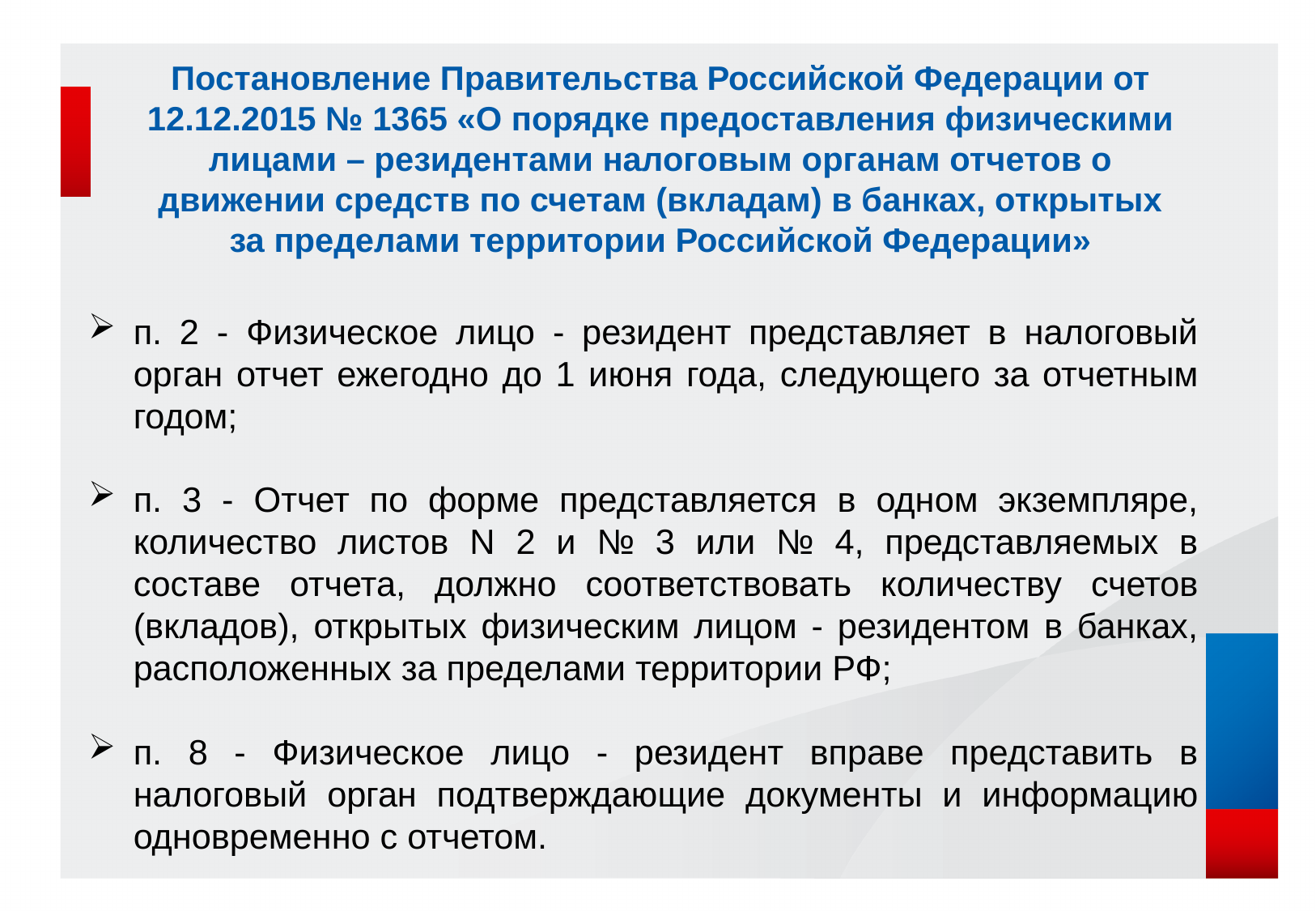

# Постановление Правительства Российской Федерации от 12.12.2015 № 1365 «О порядке предоставления физическими лицами – резидентами налоговым органам отчетов о движении средств по счетам (вкладам) в банках, открытых за пределами территории Российской Федерации»
п. 2 - Физическое лицо - резидент представляет в налоговый орган отчет ежегодно до 1 июня года, следующего за отчетным годом;

п. 3 - Отчет по форме представляется в одном экземпляре, количество листов N 2 и № 3 или № 4, представляемых в составе отчета, должно соответствовать количеству счетов (вкладов), открытых физическим лицом - резидентом в банках, расположенных за пределами территории РФ;

п. 8 - Физическое лицо - резидент вправе представить в налоговый орган подтверждающие документы и информацию одновременно с отчетом.

12